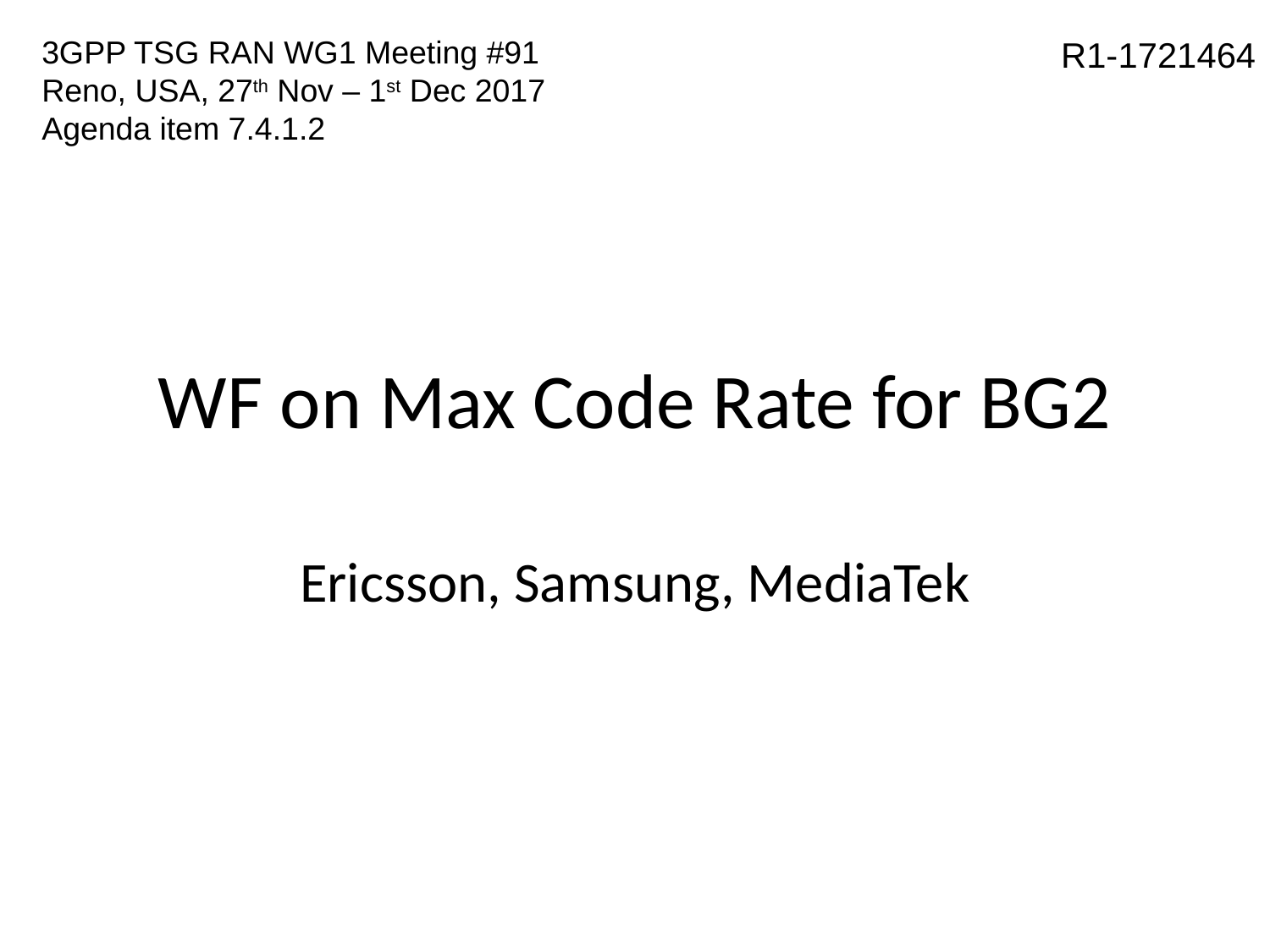

3GPP TSG RAN WG1 Meeting #91
Reno, USA, 27th Nov – 1st Dec 2017
Agenda item 7.4.1.2
R1-1721464
# WF on Max Code Rate for BG2
Ericsson, Samsung, MediaTek